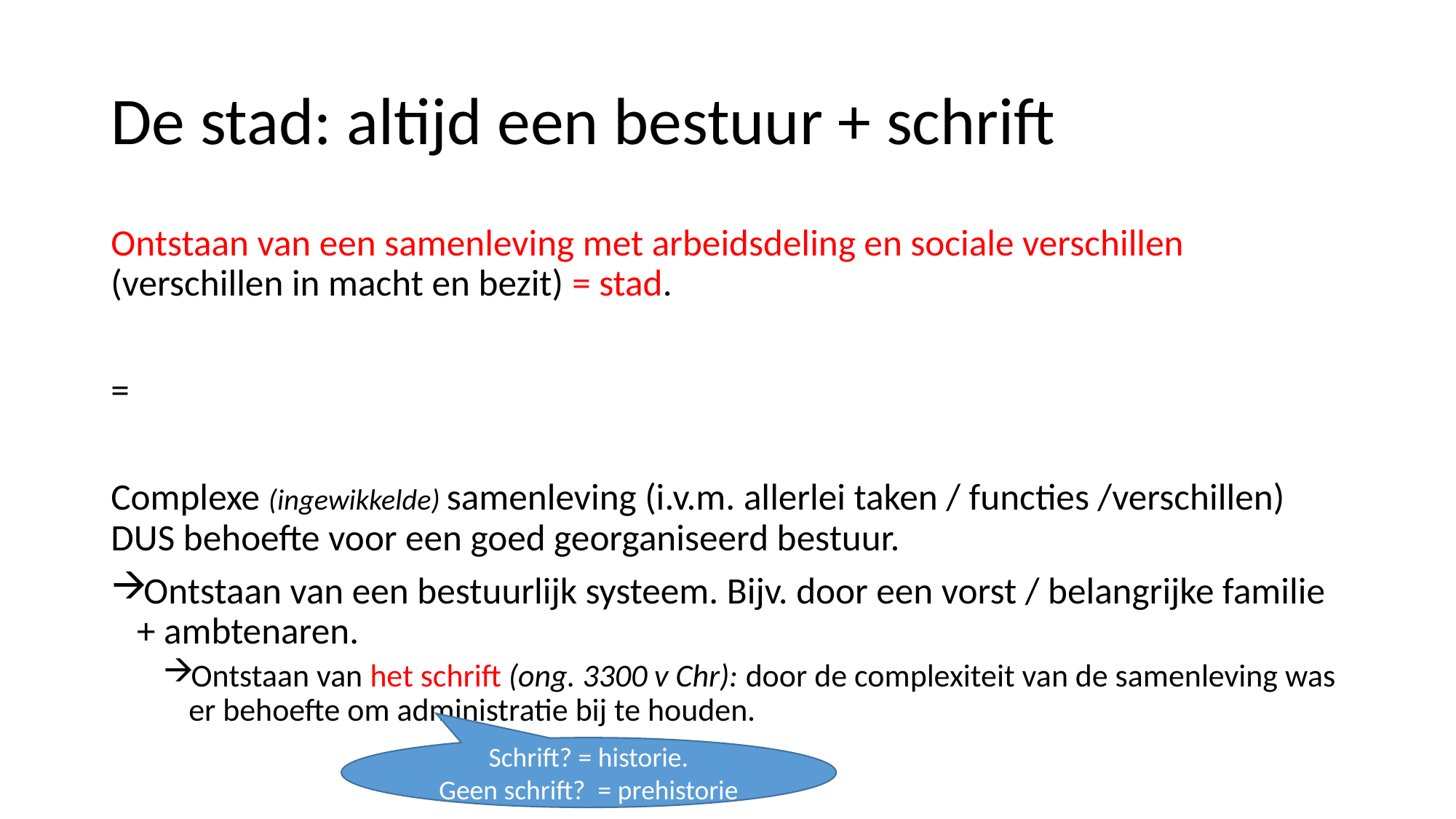

# De stad: altijd een bestuur + schrift
Ontstaan van een samenleving met arbeidsdeling en sociale verschillen (verschillen in macht en bezit) = stad.

=

Complexe (ingewikkelde) samenleving (i.v.m. allerlei taken / functies /verschillen) DUS behoefte voor een goed georganiseerd bestuur.
Ontstaan van een bestuurlijk systeem. Bijv. door een vorst / belangrijke familie + ambtenaren.
Ontstaan van het schrift (ong. 3300 v Chr): door de complexiteit van de samenleving was er behoefte om administratie bij te houden.

Schrift? = historie.
Geen schrift?  = prehistorie